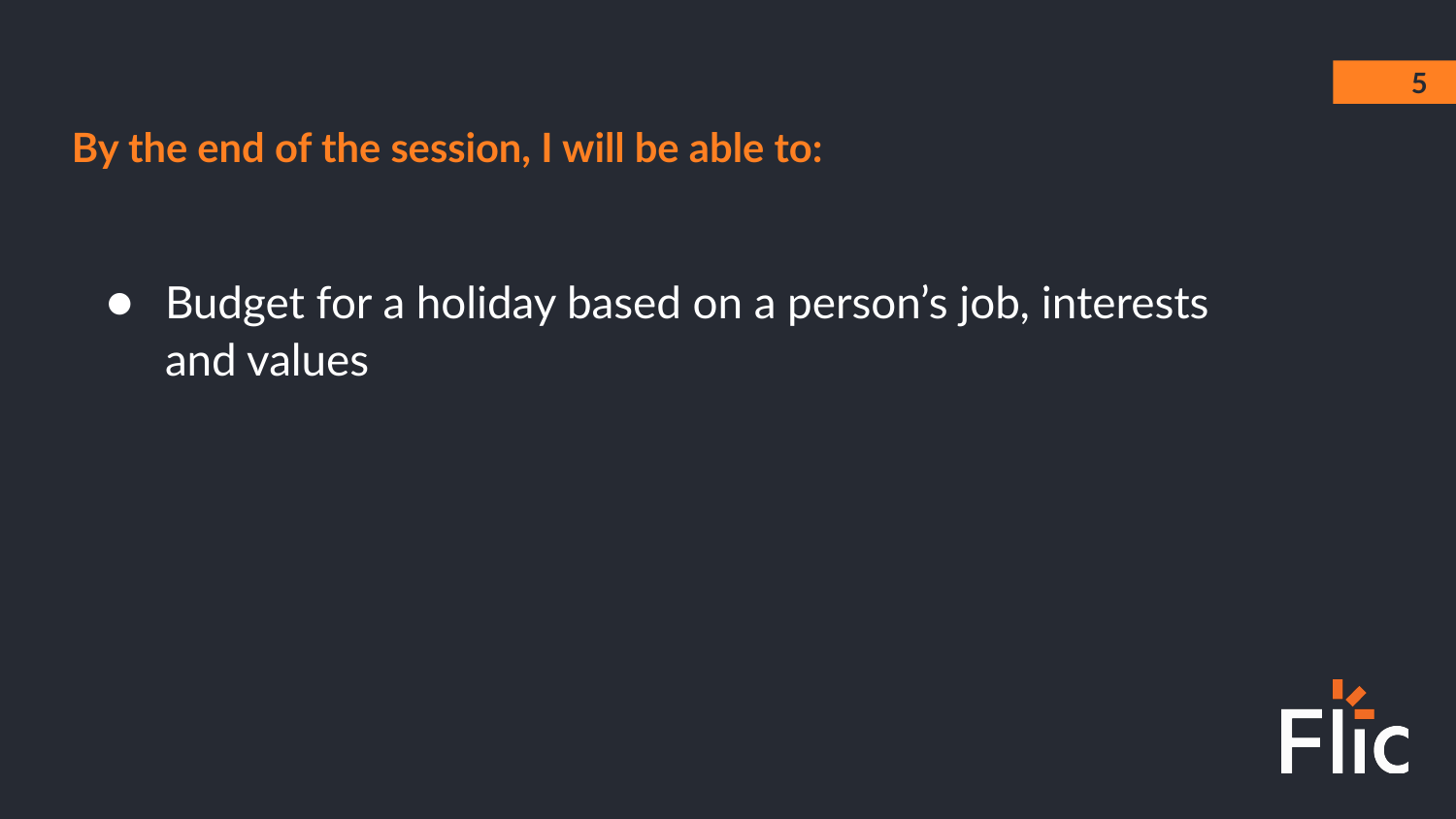

5
By the end of the session, I will be able to:

Budget for a holiday based on a person’s job, interests and values